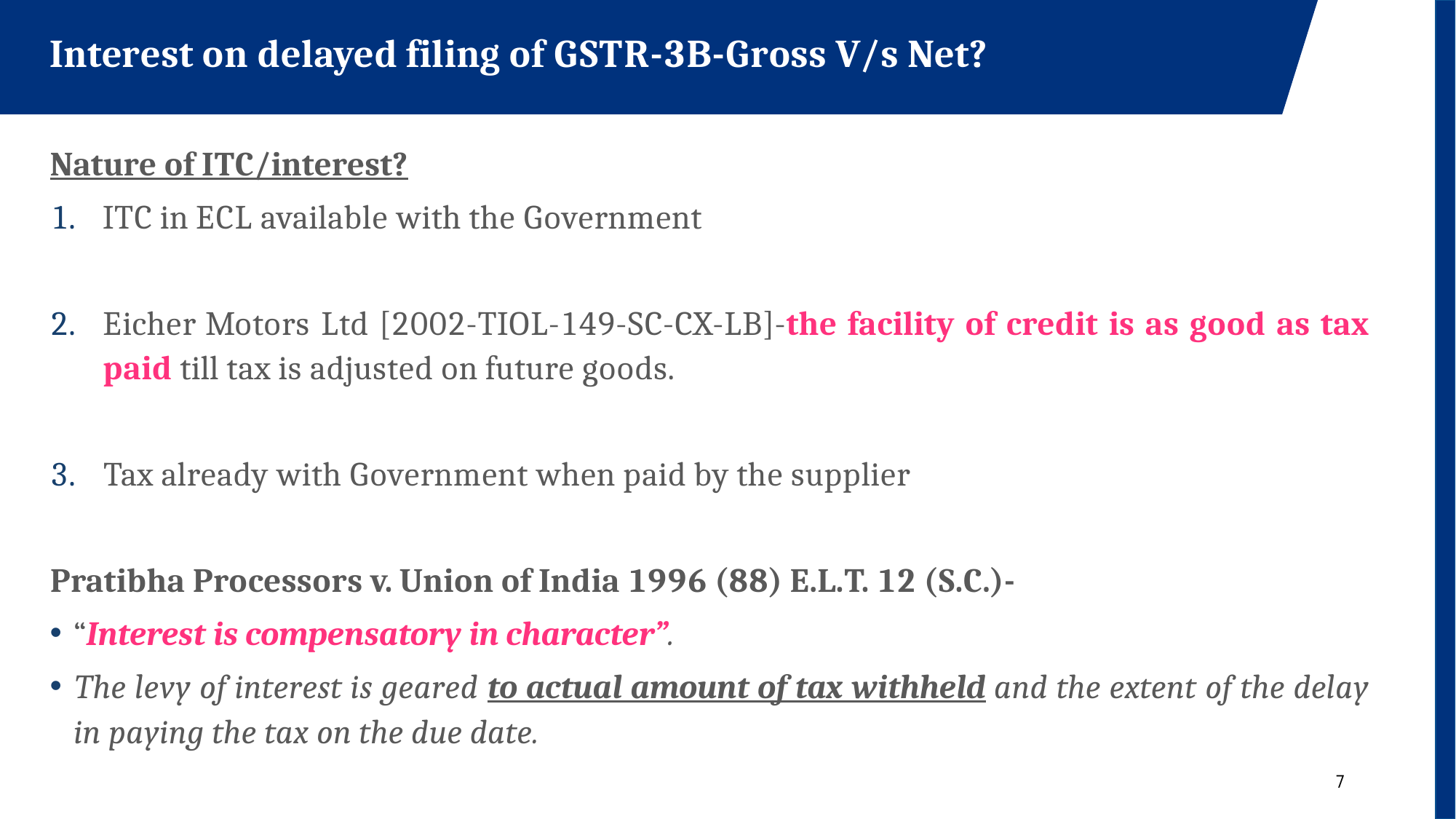

Interest on delayed filing of GSTR-3B-Gross V/s Net?

Nature of ITC/interest?
ITC in ECL available with the Government

Eicher Motors Ltd [2002-TIOL-149-SC-CX-LB]-the facility of credit is as good as tax paid till tax is adjusted on future goods.

Tax already with Government when paid by the supplier

Pratibha Processors v. Union of India 1996 (88) E.L.T. 12 (S.C.)-
“Interest is compensatory in character”.
The levy of interest is geared to actual amount of tax withheld and the extent of the delay in paying the tax on the due date.

7